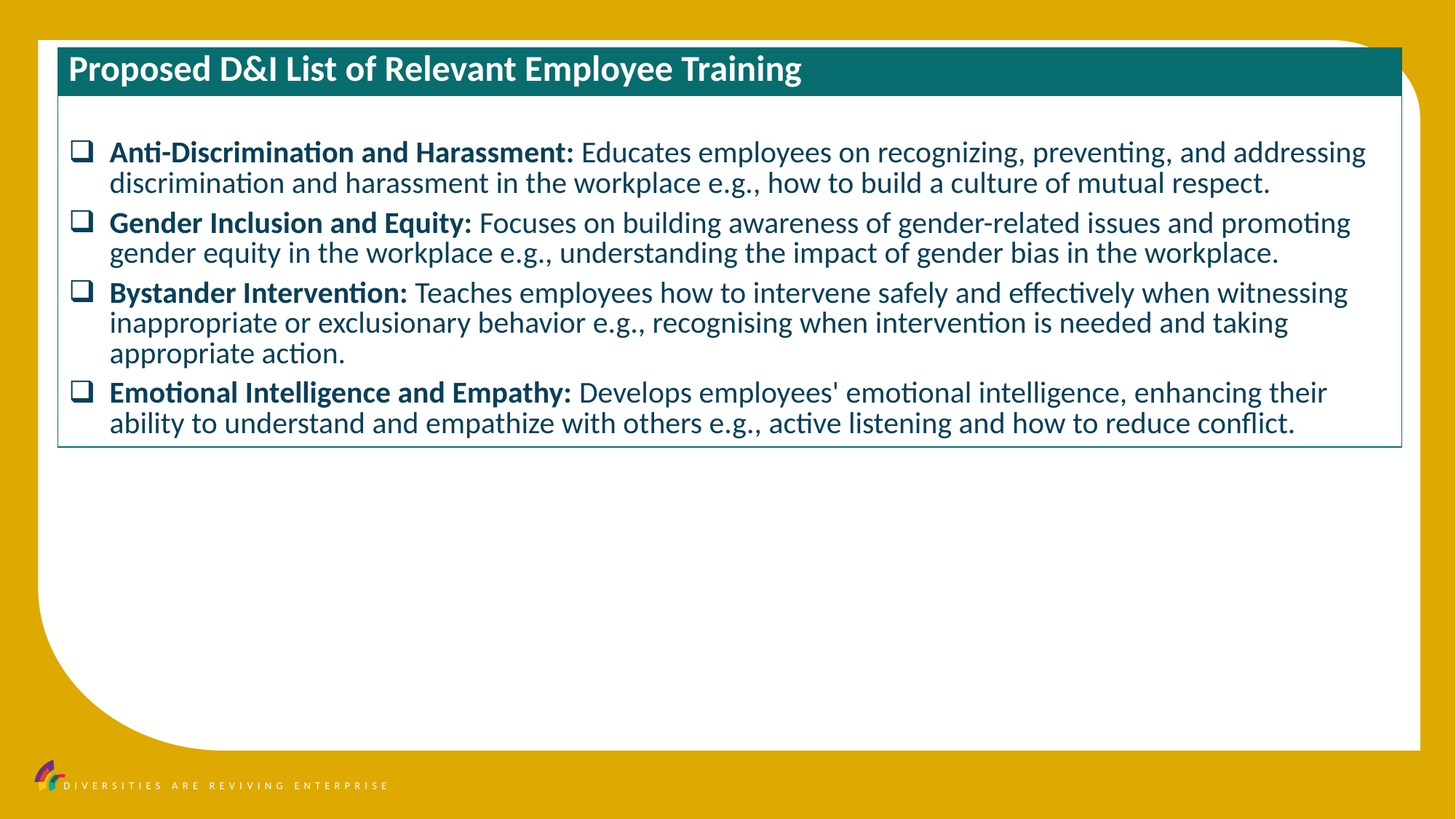

| Proposed D&I List of Relevant Employee Training |
| --- |
| Anti-Discrimination and Harassment: Educates employees on recognizing, preventing, and addressing discrimination and harassment in the workplace e.g., how to build a culture of mutual respect. Gender Inclusion and Equity: Focuses on building awareness of gender-related issues and promoting gender equity in the workplace e.g., understanding the impact of gender bias in the workplace. Bystander Intervention: Teaches employees how to intervene safely and effectively when witnessing inappropriate or exclusionary behavior e.g., recognising when intervention is needed and taking appropriate action. Emotional Intelligence and Empathy: Develops employees' emotional intelligence, enhancing their ability to understand and empathize with others e.g., active listening and how to reduce conflict. |